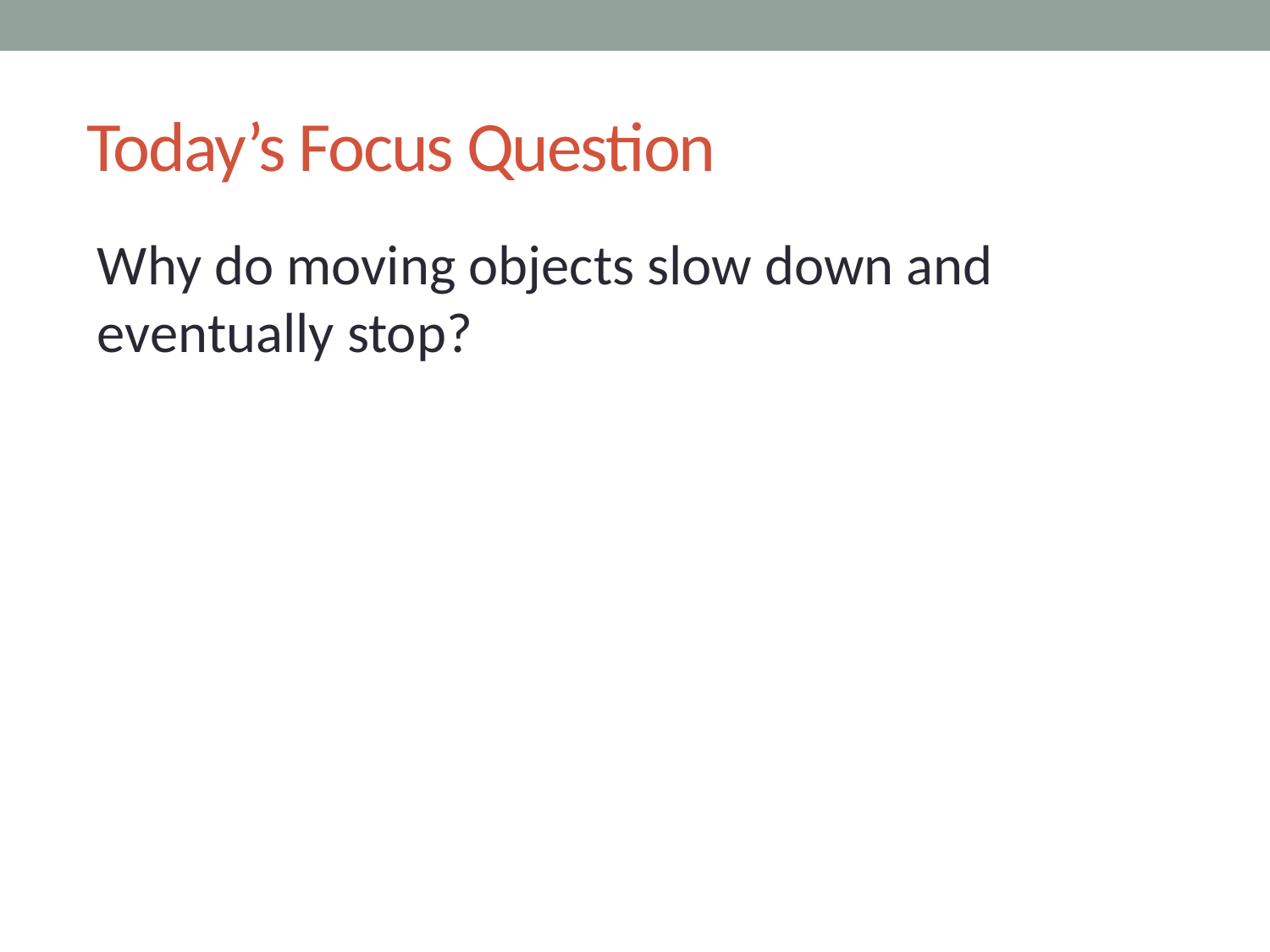

# Today’s Focus Question
Why do moving objects slow down and eventually stop?